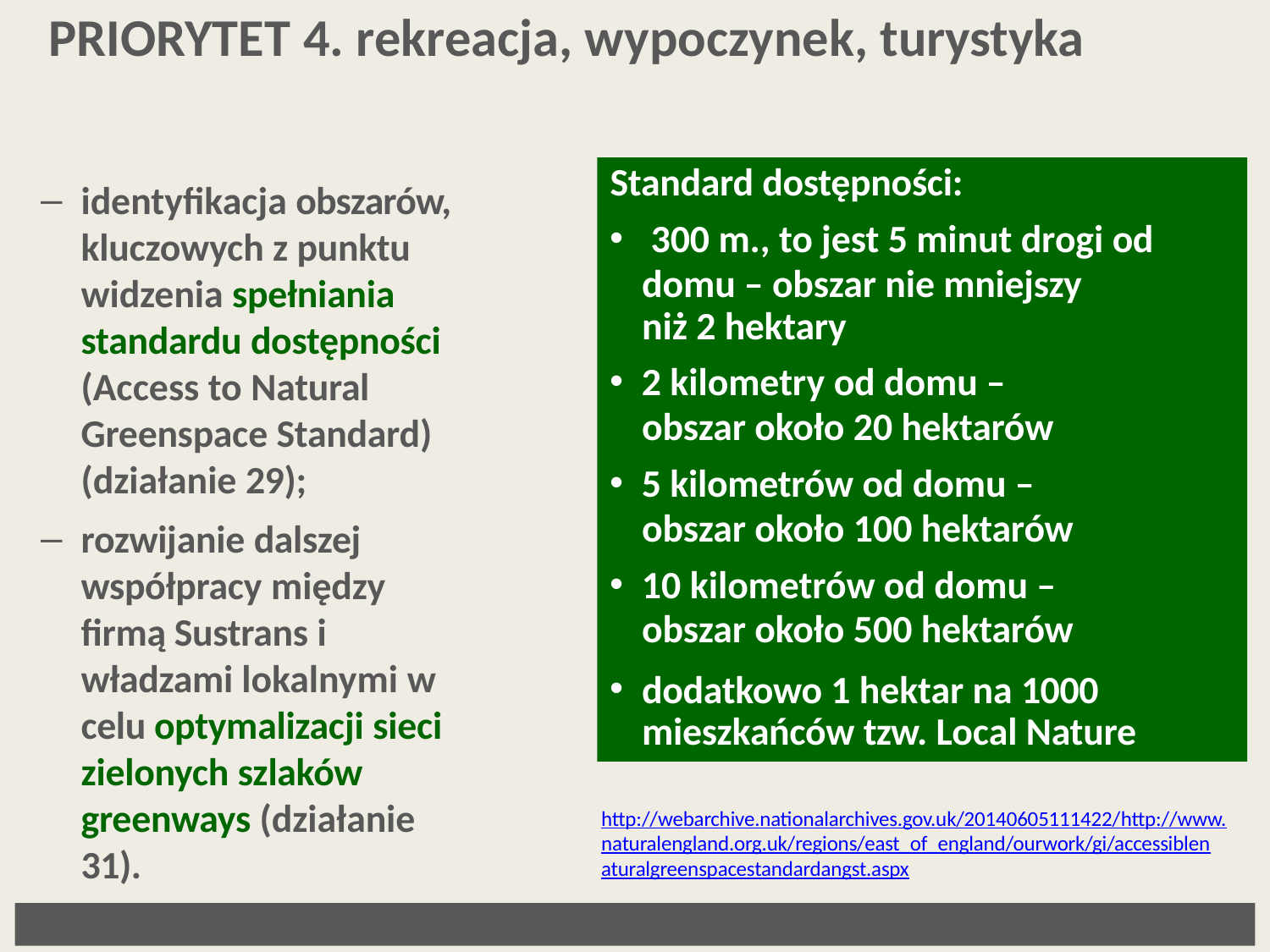

# PRIORYTET 4. rekreacja, wypoczynek, turystyka
Standard dostępności:
300 m., to jest 5 minut drogi od
domu – obszar nie mniejszy niż 2 hektary
2 kilometry od domu –
obszar około 20 hektarów
5 kilometrów od domu –
obszar około 100 hektarów
10 kilometrów od domu –
obszar około 500 hektarów
dodatkowo 1 hektar na 1000 mieszkańców tzw. Local Nature

identyfikacja obszarów, kluczowych z punktu widzenia spełniania standardu dostępności (Access to Natural Greenspace Standard) (działanie 29);
rozwijanie dalszej współpracy między firmą Sustrans i władzami lokalnymi w celu optymalizacji sieci zielonych szlaków greenways (działanie 31).
http://webarchive.nationalarchives.gov.uk/20140605111422/http://www.
naturalengland.org.uk/regions/east_of_england/ourwork/gi/accessiblen aturalgreenspacestandardangst.aspx